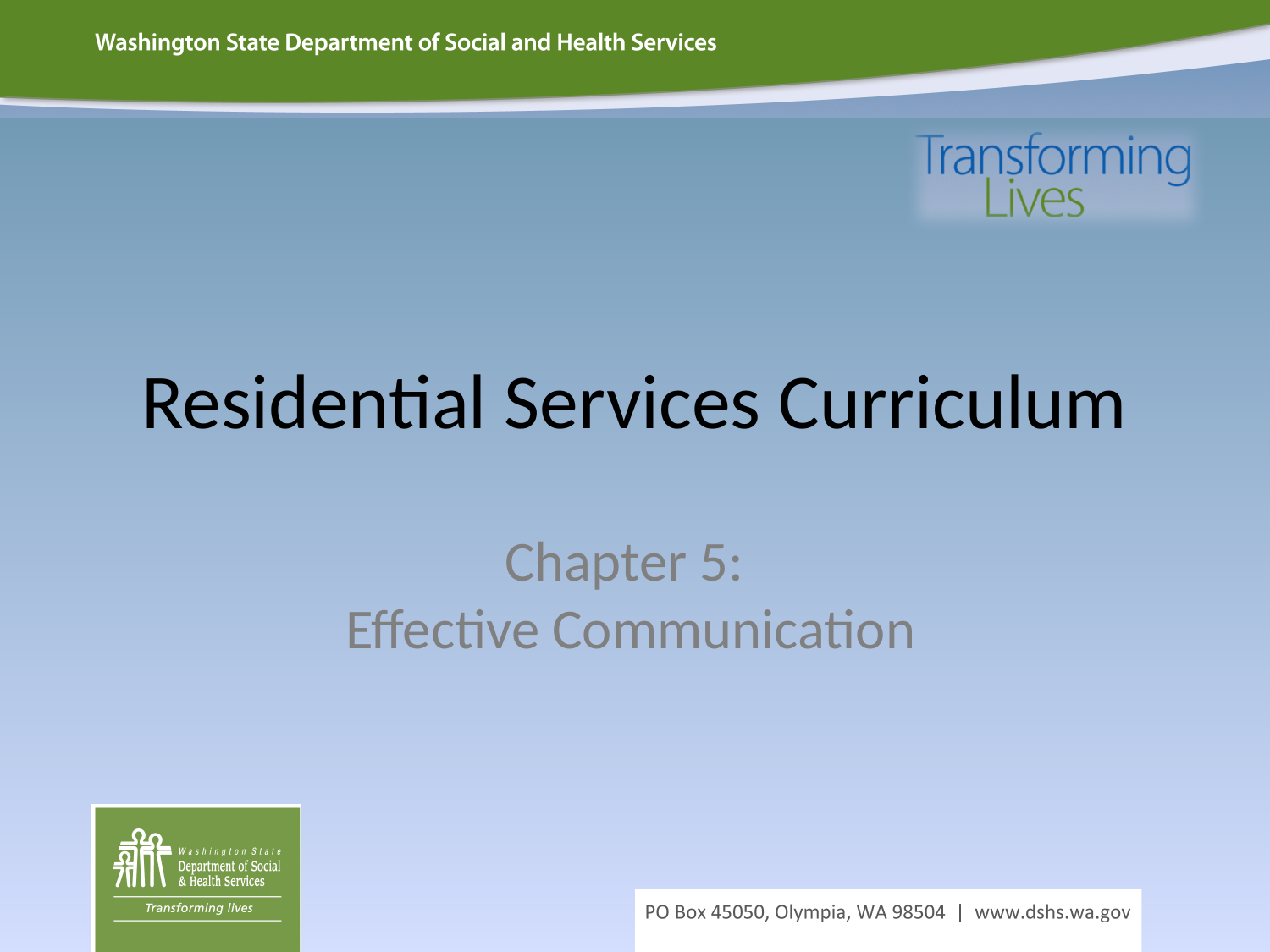

# Residential Services Curriculum
Chapter 5:
 Effective Communication